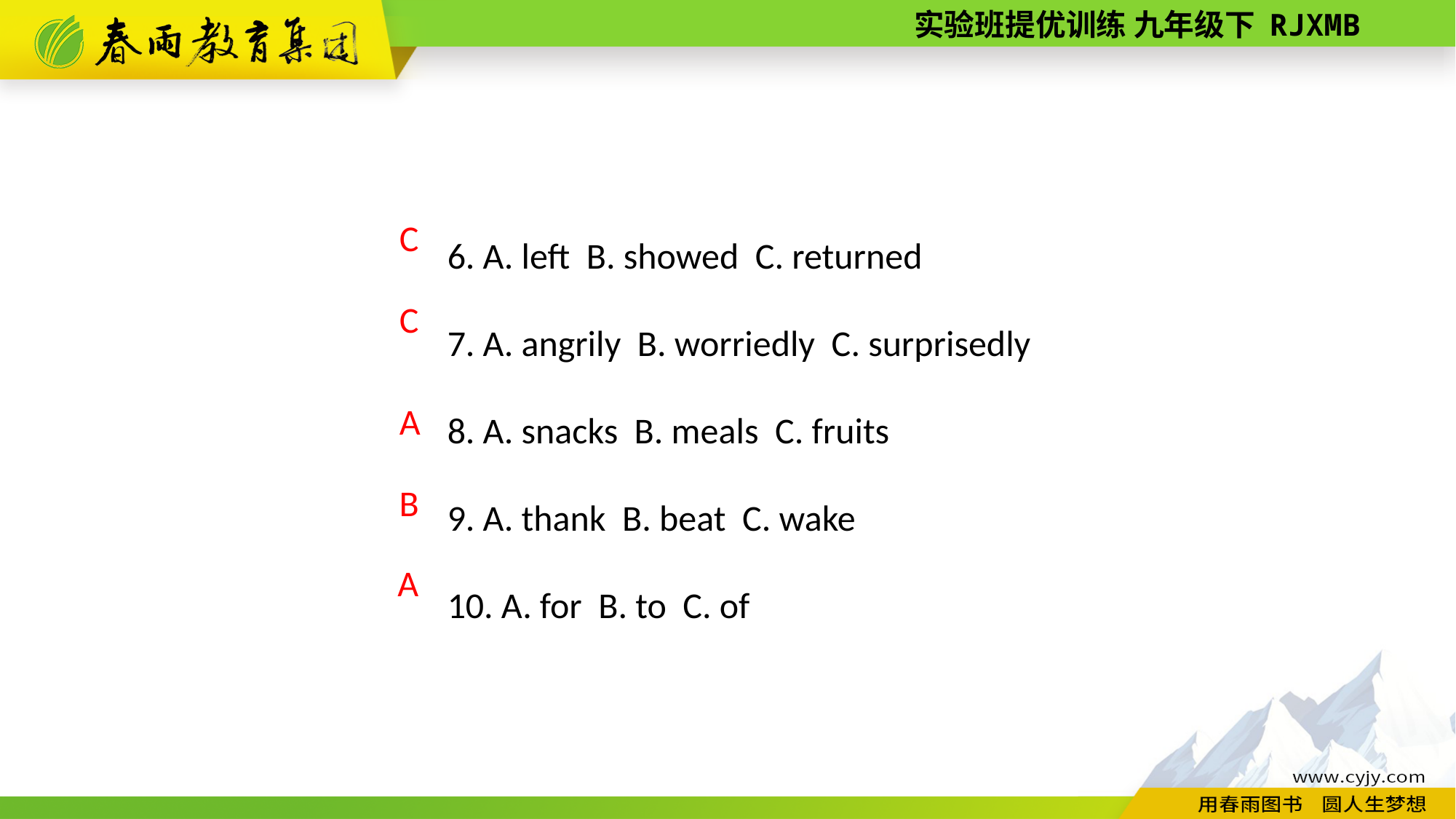

6. A. left  B. showed  C. returned
7. A. angrily  B. worriedly  C. surprisedly
8. A. snacks  B. meals  C. fruits
9. A. thank  B. beat  C. wake
10. A. for  B. to  C. of
C
C
A
B
A